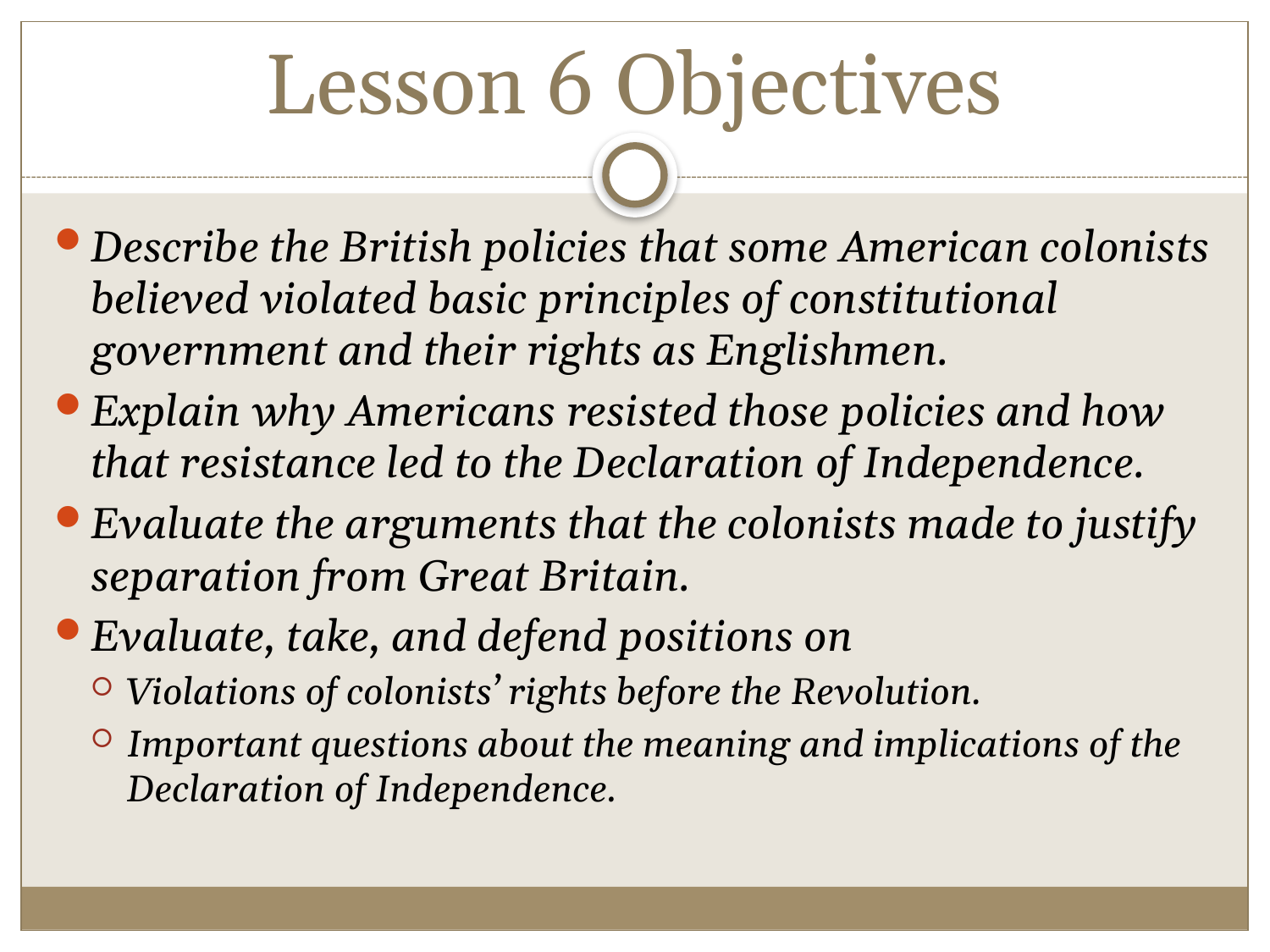

# Lesson 6 Objectives
Describe the British policies that some American colonists believed violated basic principles of constitutional government and their rights as Englishmen.
Explain why Americans resisted those policies and how that resistance led to the Declaration of Independence.
Evaluate the arguments that the colonists made to justify separation from Great Britain.
Evaluate, take, and defend positions on
Violations of colonists’ rights before the Revolution.
Important questions about the meaning and implications of the Declaration of Independence.